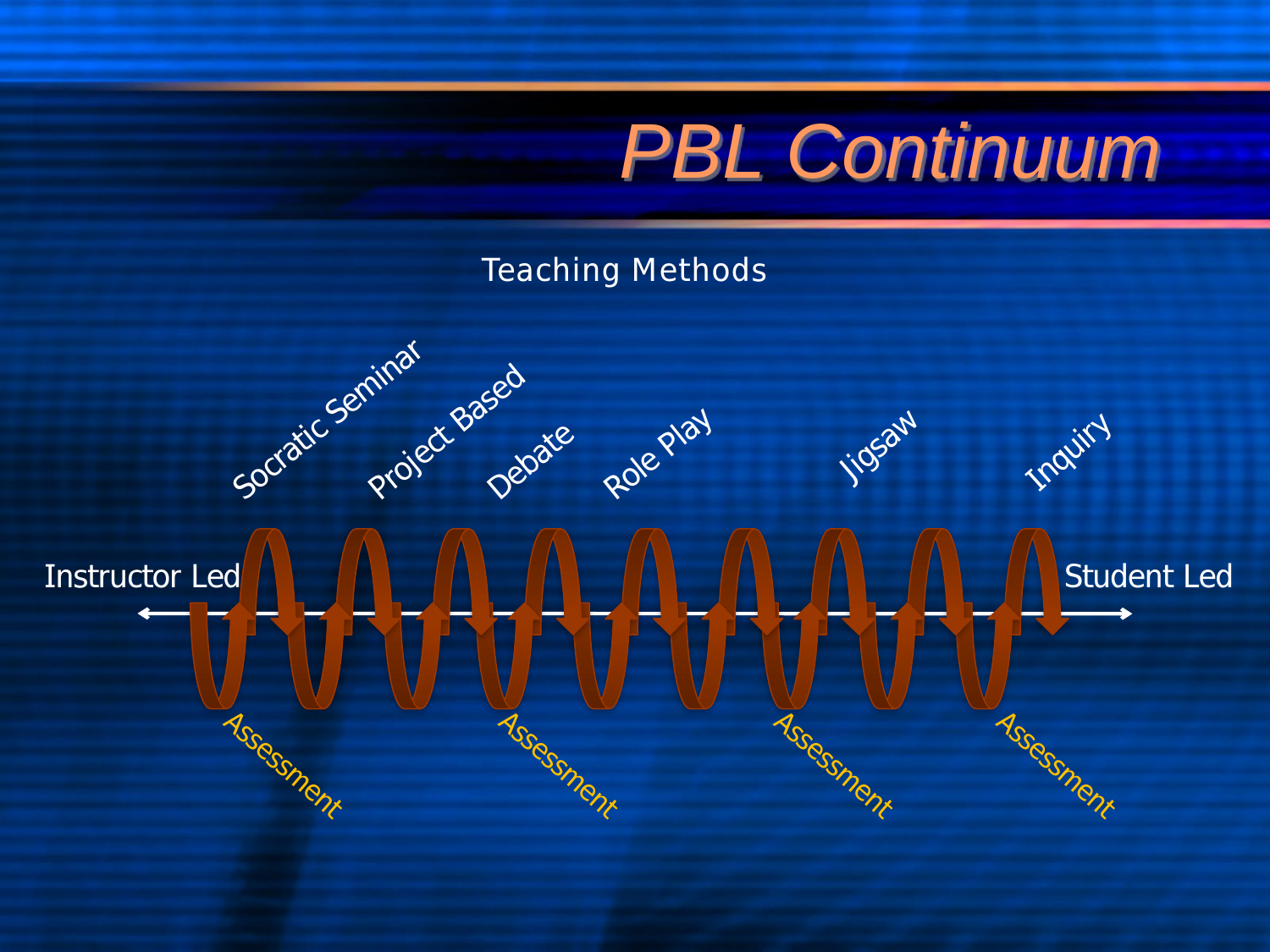

PBL Continuum
Teaching Methods
Project Based
Socratic Seminar
Debate
Role Play
Jigsaw
Inquiry

Instructor Led
Student Led
Assessment
Assessment
Assessment
Assessment